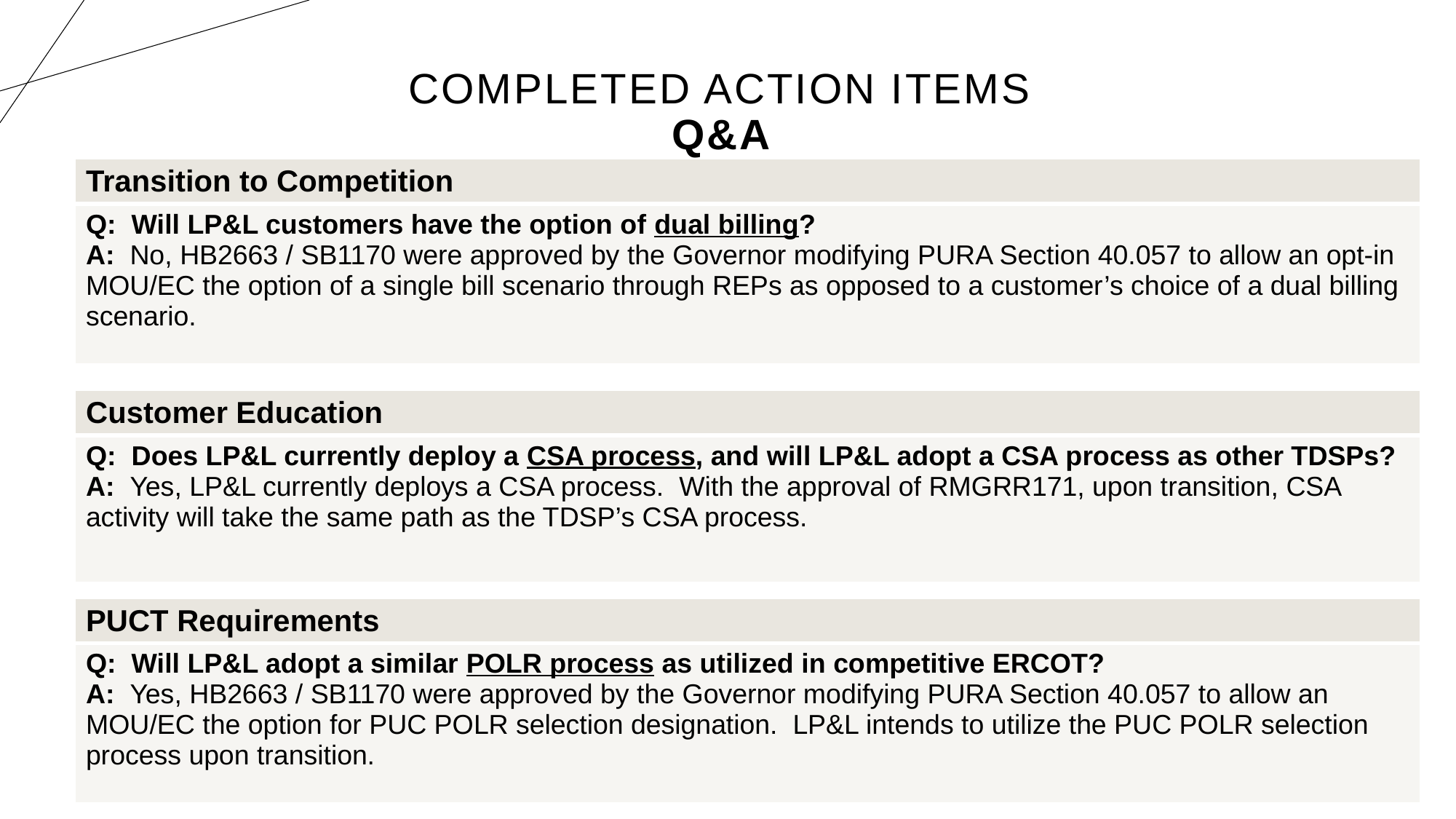

# Completed Action Items Q&A
| Transition to Competition |
| --- |
| Q: Will LP&L customers have the option of dual billing? A: No, HB2663 / SB1170 were approved by the Governor modifying PURA Section 40.057 to allow an opt-in MOU/EC the option of a single bill scenario through REPs as opposed to a customer’s choice of a dual billing scenario. |
| Customer Education |
| --- |
| Q: Does LP&L currently deploy a CSA process, and will LP&L adopt a CSA process as other TDSPs? A: Yes, LP&L currently deploys a CSA process. With the approval of RMGRR171, upon transition, CSA activity will take the same path as the TDSP’s CSA process. |
| PUCT Requirements |
| --- |
| Q: Will LP&L adopt a similar POLR process as utilized in competitive ERCOT? A: Yes, HB2663 / SB1170 were approved by the Governor modifying PURA Section 40.057 to allow an MOU/EC the option for PUC POLR selection designation. LP&L intends to utilize the PUC POLR selection process upon transition. |